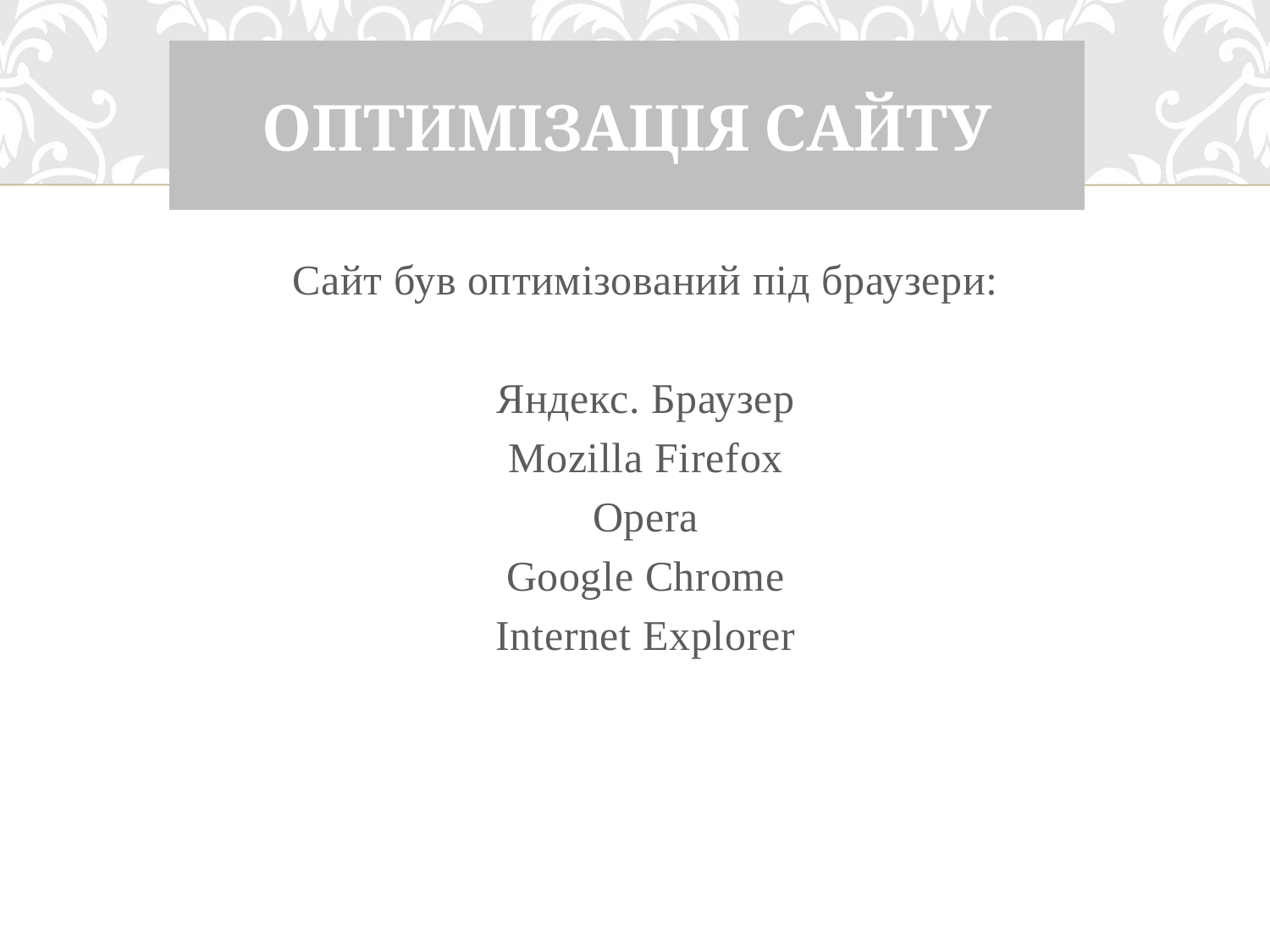

# Оптимізація сайту
Сайт був оптимізований під браузери:

Яндекс. Браузер
Mozilla Firefox
Opera
Google Chrome
Internet Explorer